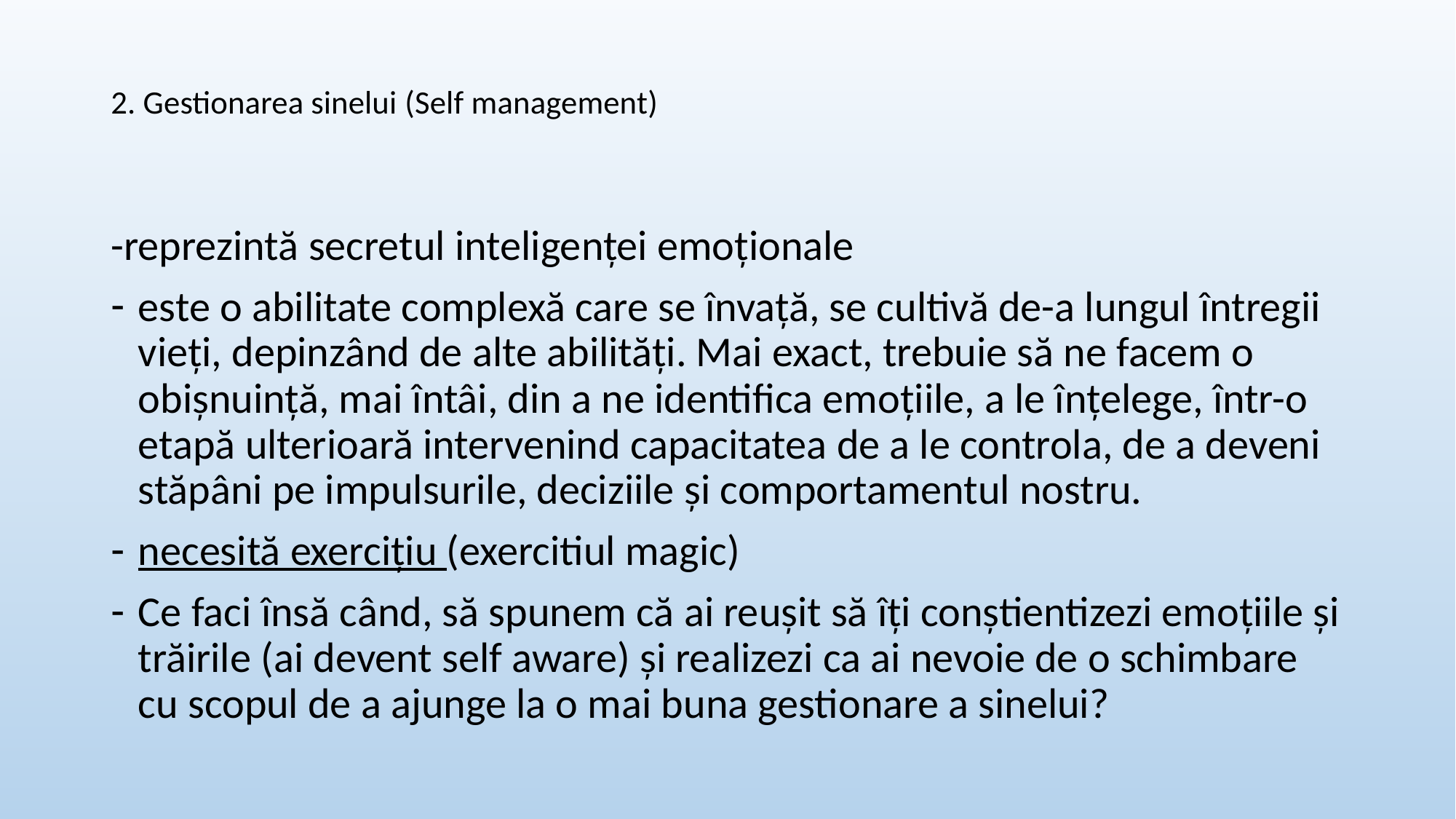

# 2. Gestionarea sinelui (Self management)
-reprezintă secretul inteligenței emoționale
este o abilitate complexă care se învaţă, se cultivă de-a lungul întregii vieţi, depinzând de alte abilităţi. Mai exact, trebuie să ne facem o obişnuinţă, mai întâi, din a ne identifica emoţiile, a le înţelege, într-o etapă ulterioară intervenind capacitatea de a le controla, de a deveni stăpâni pe impulsurile, deciziile şi comportamentul nostru.
necesită exercițiu (exercitiul magic)
Ce faci însă când, să spunem că ai reușit să îți conștientizezi emoțiile și trăirile (ai devent self aware) și realizezi ca ai nevoie de o schimbare cu scopul de a ajunge la o mai buna gestionare a sinelui?